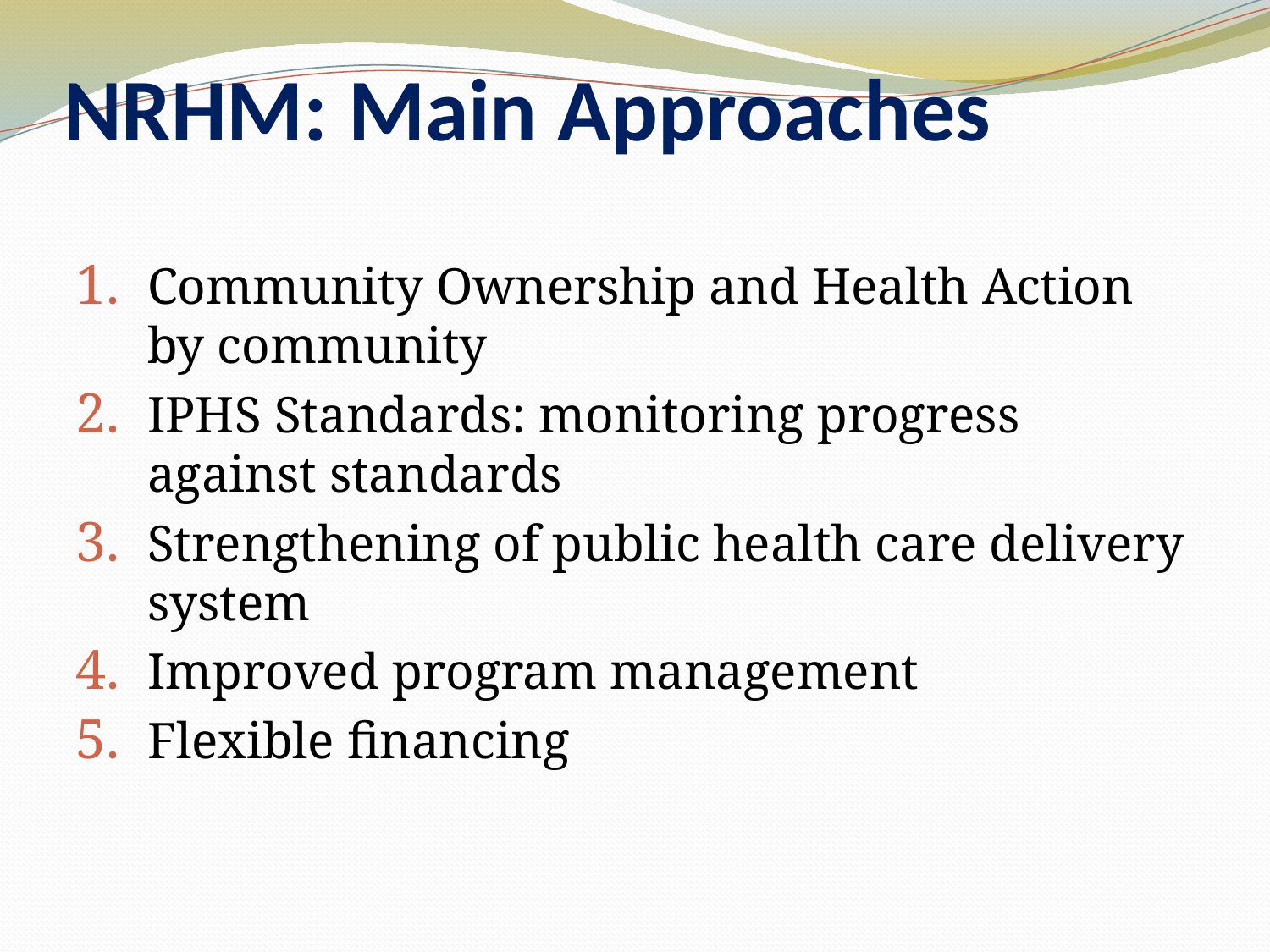

# NRHM: Main Approaches

Community Ownership and Health Action by community
IPHS Standards: monitoring progress against standards
Strengthening of public health care delivery system
Improved program management
Flexible financing